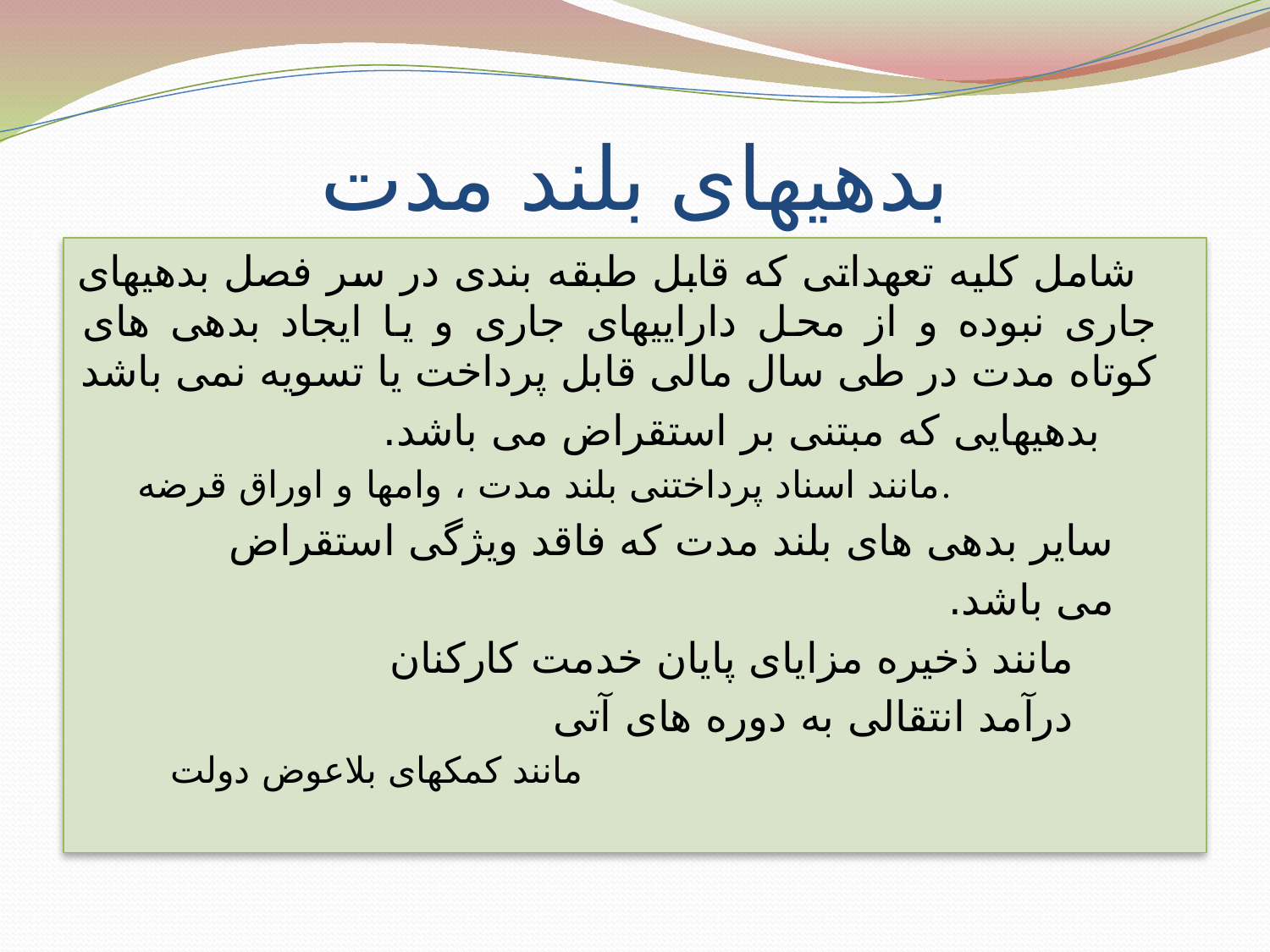

# بدهیهای بلند مدت
    شامل کلیه تعهداتی که قابل طبقه بندی در سر فصل بدهیهای جاری نبوده و از محل داراییهای جاری و یا ایجاد بدهی های کوتاه مدت در طی سال مالی قابل پرداخت یا تسویه نمی باشد
       بدهیهایی که مبتنی بر استقراض می باشد.
 مانند اسناد پرداختنی بلند مدت ، وامها و اوراق قرضه.
      سایر بدهی های بلند مدت که فاقد ویژگی استقراض
      می باشد.
         مانند ذخیره مزایای پایان خدمت کارکنان
         درآمد انتقالی به دوره های آتی
    مانند کمکهای بلاعوض دولت